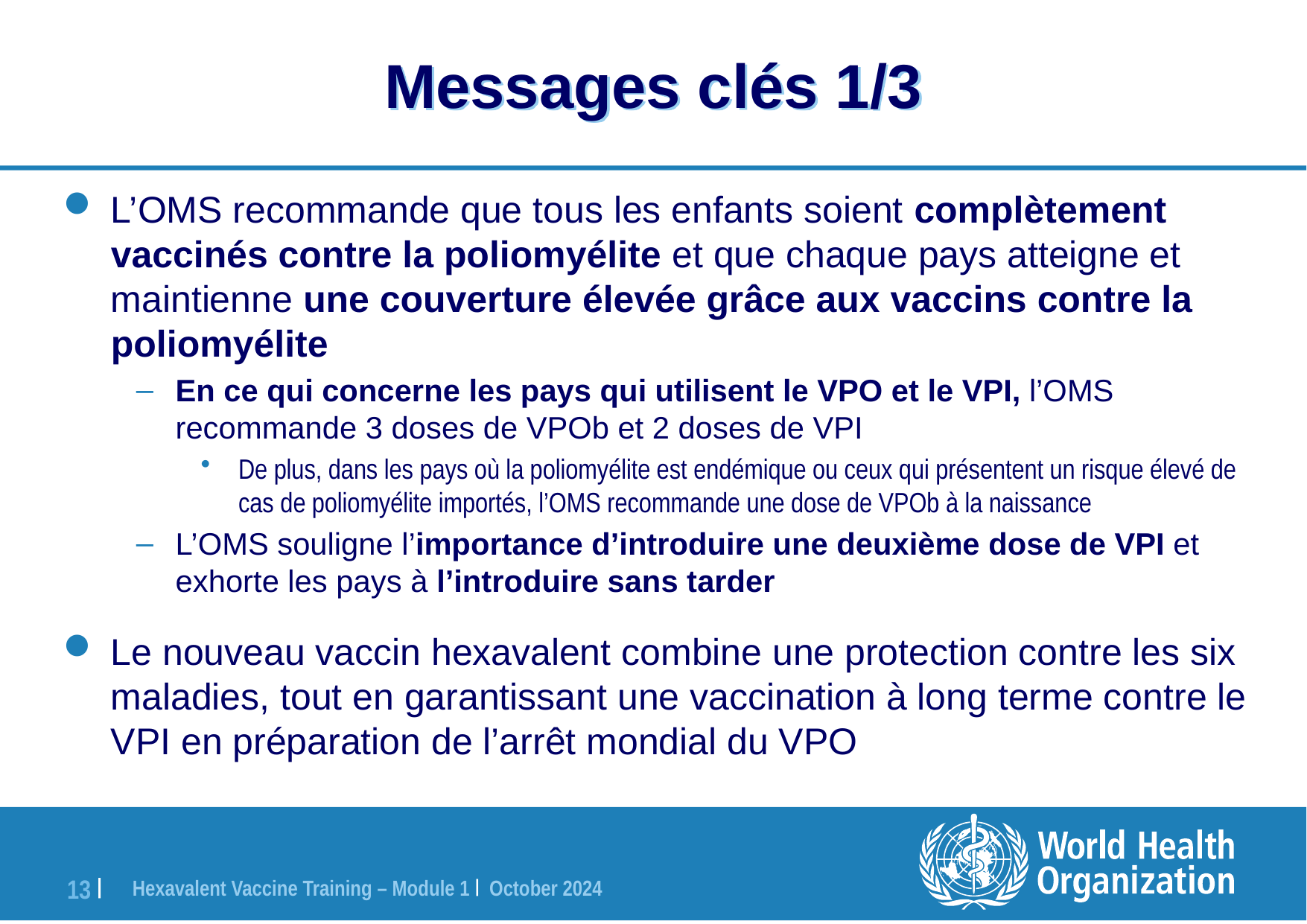

# Messages clés 1/3
L’OMS recommande que tous les enfants soient complètement vaccinés contre la poliomyélite et que chaque pays atteigne et maintienne une couverture élevée grâce aux vaccins contre la poliomyélite
En ce qui concerne les pays qui utilisent le VPO et le VPI, l’OMS recommande 3 doses de VPOb et 2 doses de VPI
De plus, dans les pays où la poliomyélite est endémique ou ceux qui présentent un risque élevé de cas de poliomyélite importés, l’OMS recommande une dose de VPOb à la naissance
L’OMS souligne l’importance d’introduire une deuxième dose de VPI et exhorte les pays à l’introduire sans tarder
Le nouveau vaccin hexavalent combine une protection contre les six maladies, tout en garantissant une vaccination à long terme contre le VPI en préparation de l’arrêt mondial du VPO